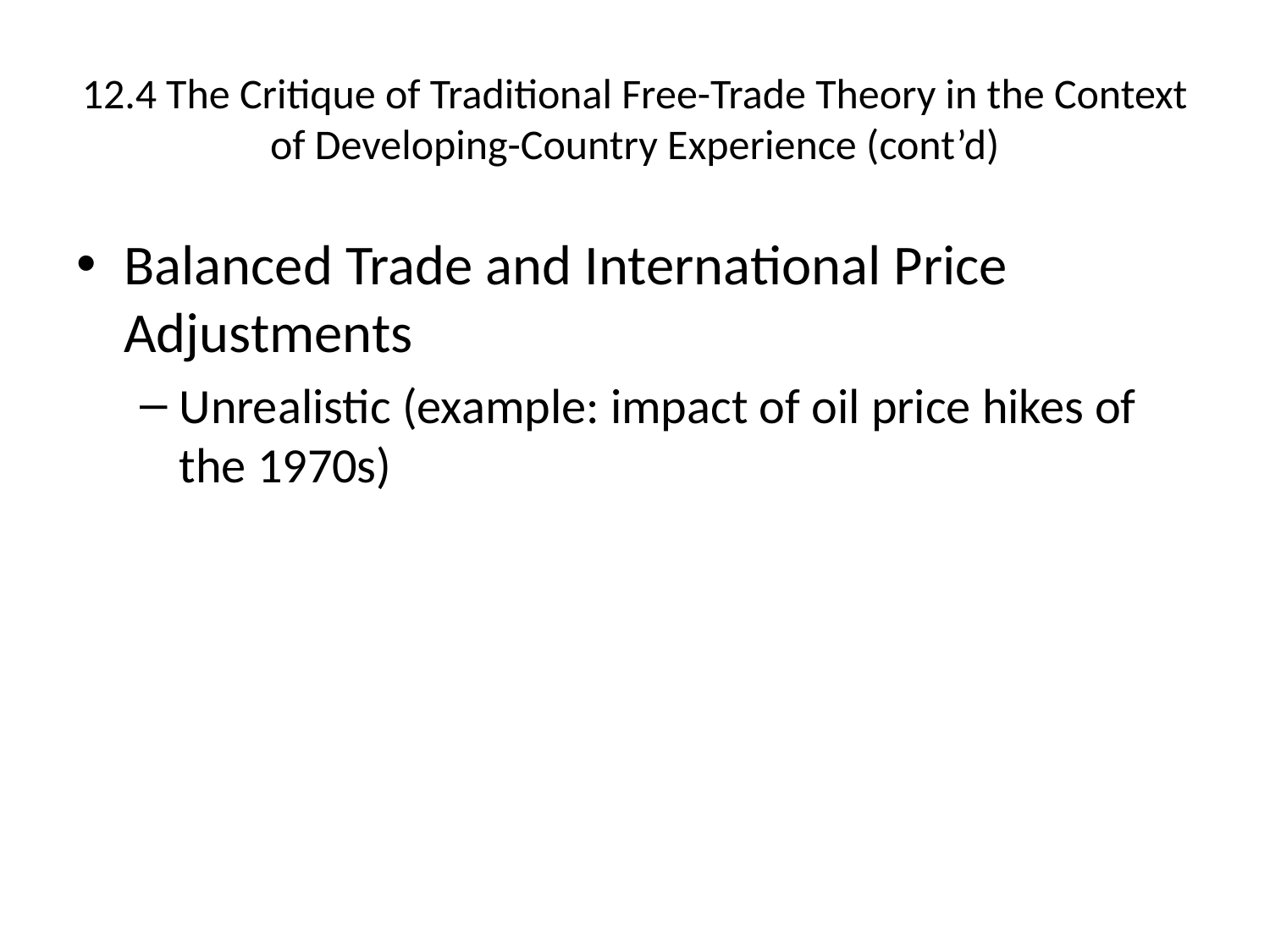

12.4 The Critique of Traditional Free-Trade Theory in the Context of Developing-Country Experience (cont’d)
Balanced Trade and International Price Adjustments
Unrealistic (example: impact of oil price hikes of the 1970s)